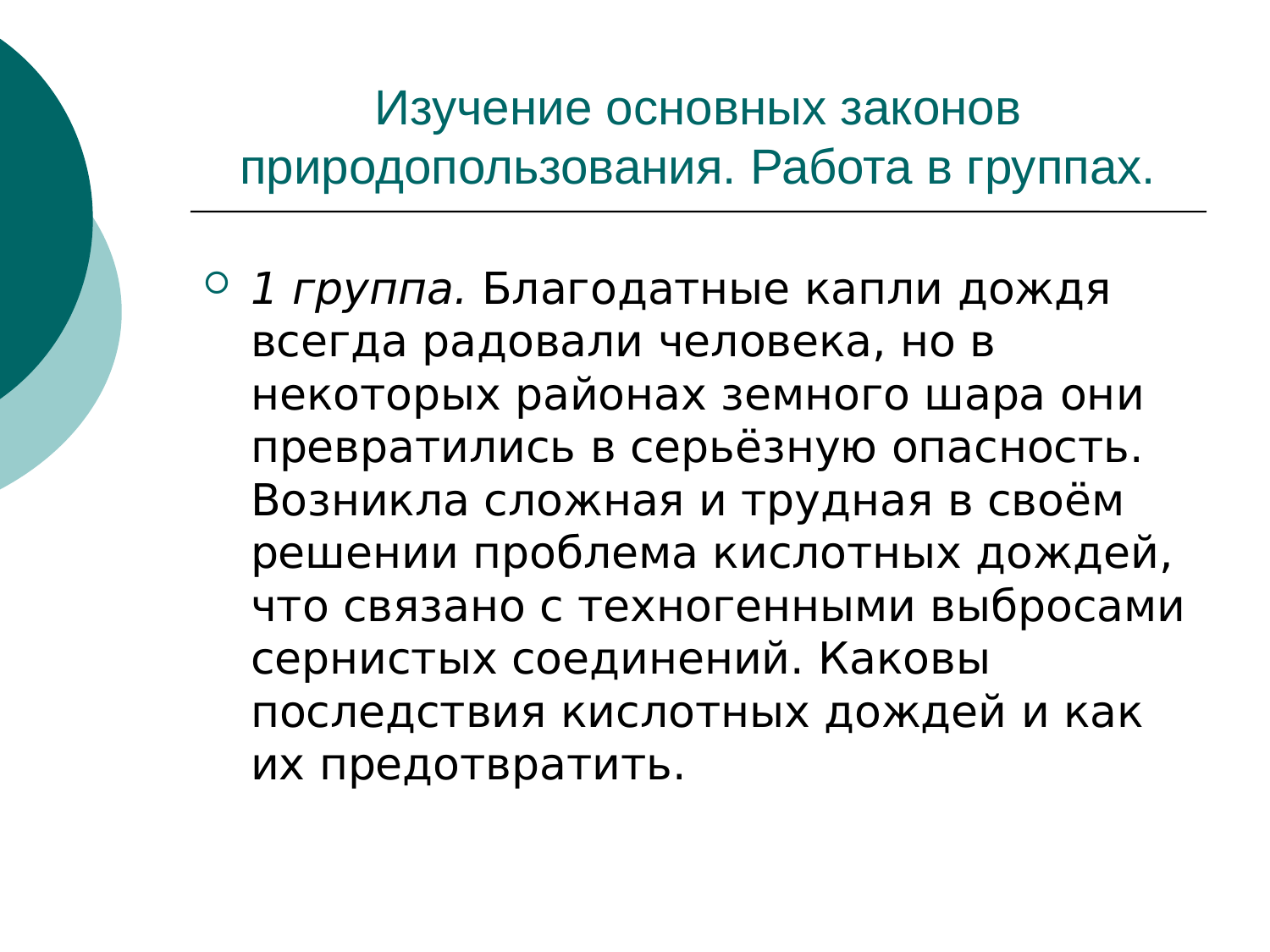

# Изучение основных законов природопользования. Работа в группах.
1 группа. Благодатные капли дождя всегда радовали человека, но в некоторых районах земного шара они превратились в серьёзную опасность. Возникла сложная и трудная в своём решении проблема кислотных дождей, что связано с техногенными выбросами сернистых соединений. Каковы последствия кислотных дождей и как их предотвратить.